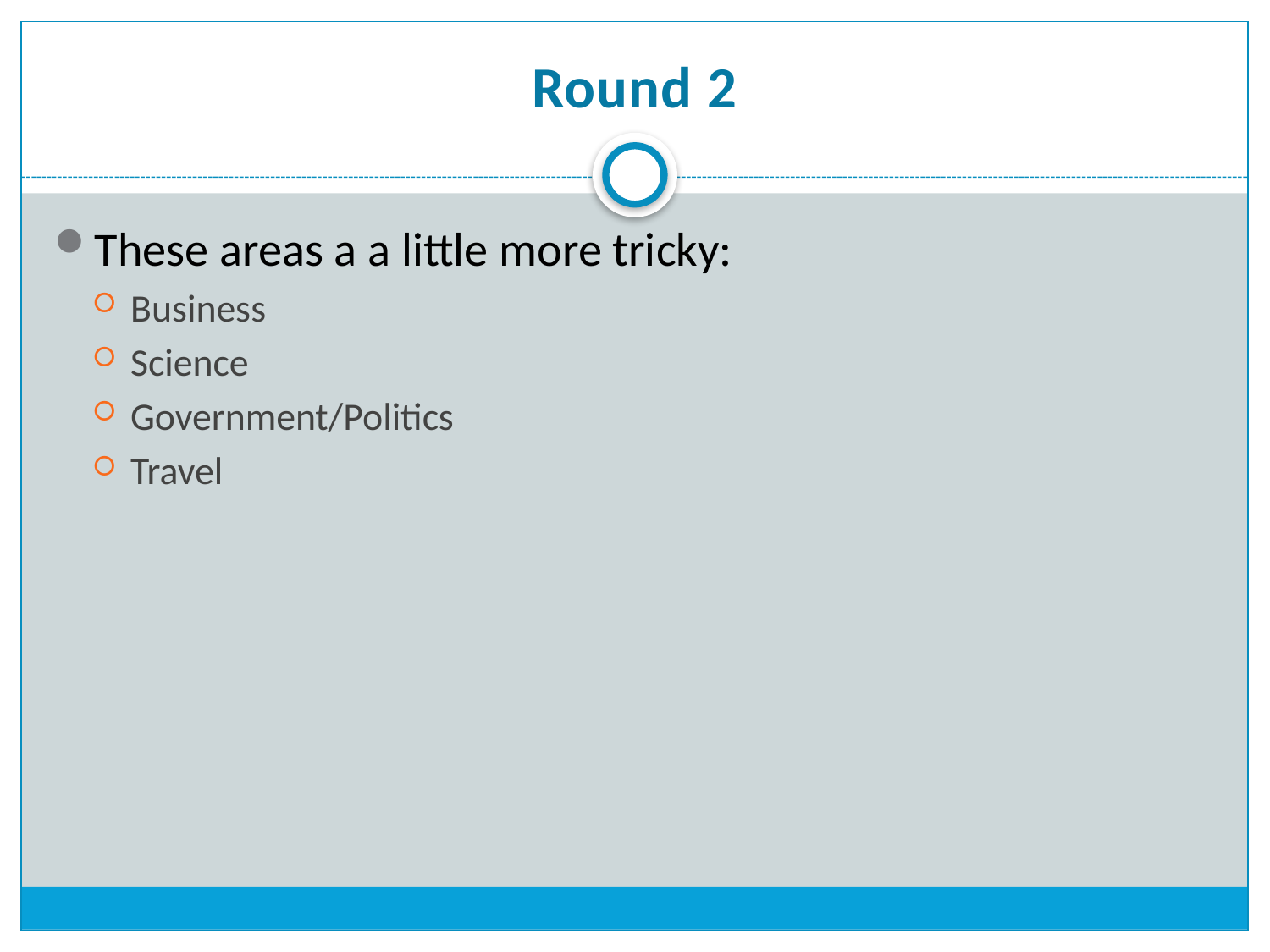

# Round 2
These areas a a little more tricky:
Business
Science
Government/Politics
Travel